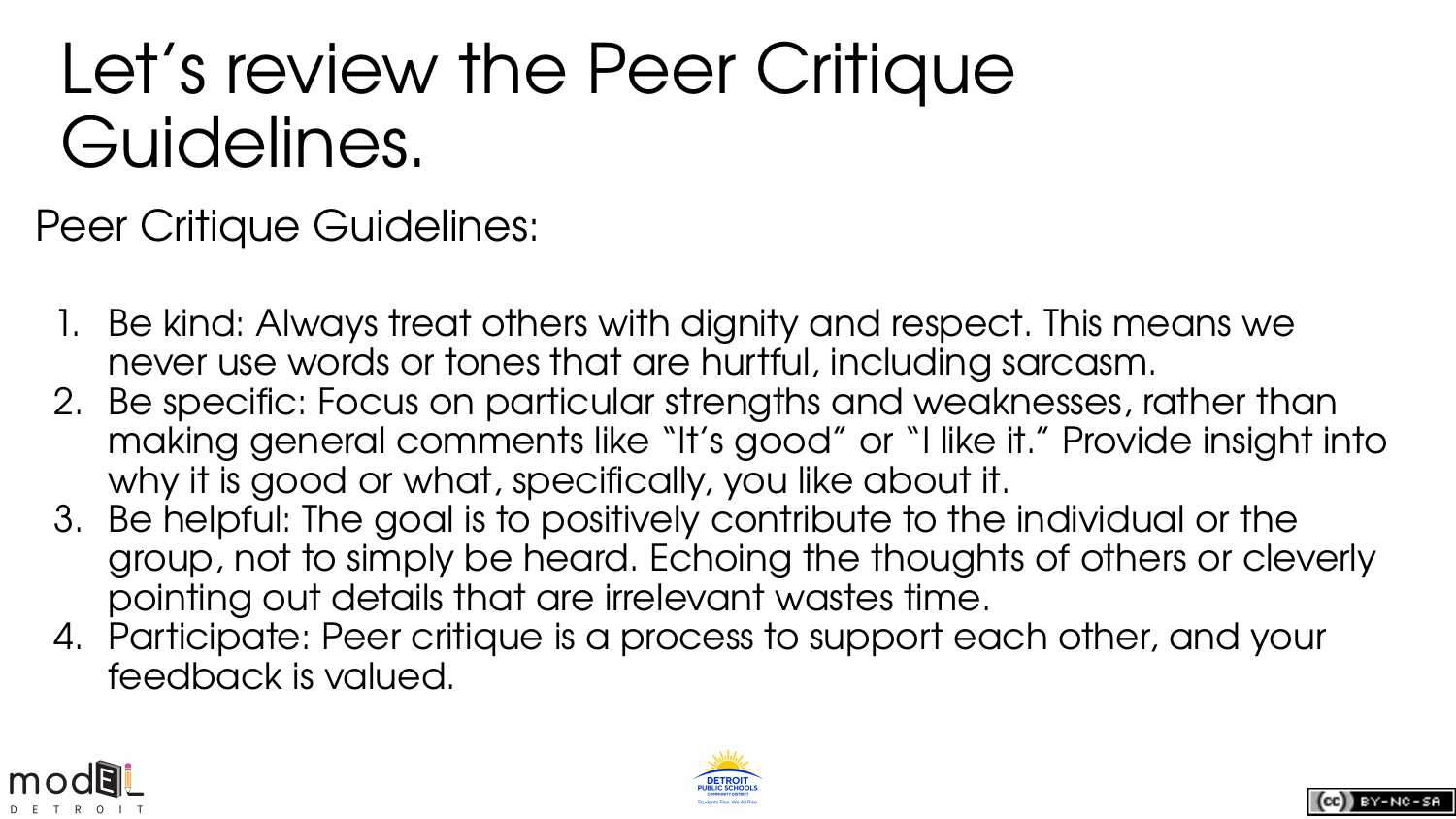

# Let’s review the Peer Critique Guidelines.
Peer Critique Guidelines:

Be kind: Always treat others with dignity and respect. This means we never use words or tones that are hurtful, including sarcasm.
Be specific: Focus on particular strengths and weaknesses, rather than making general comments like “It’s good” or “I like it.” Provide insight into why it is good or what, specifically, you like about it.
Be helpful: The goal is to positively contribute to the individual or the group, not to simply be heard. Echoing the thoughts of others or cleverly pointing out details that are irrelevant wastes time.
Participate: Peer critique is a process to support each other, and your feedback is valued.